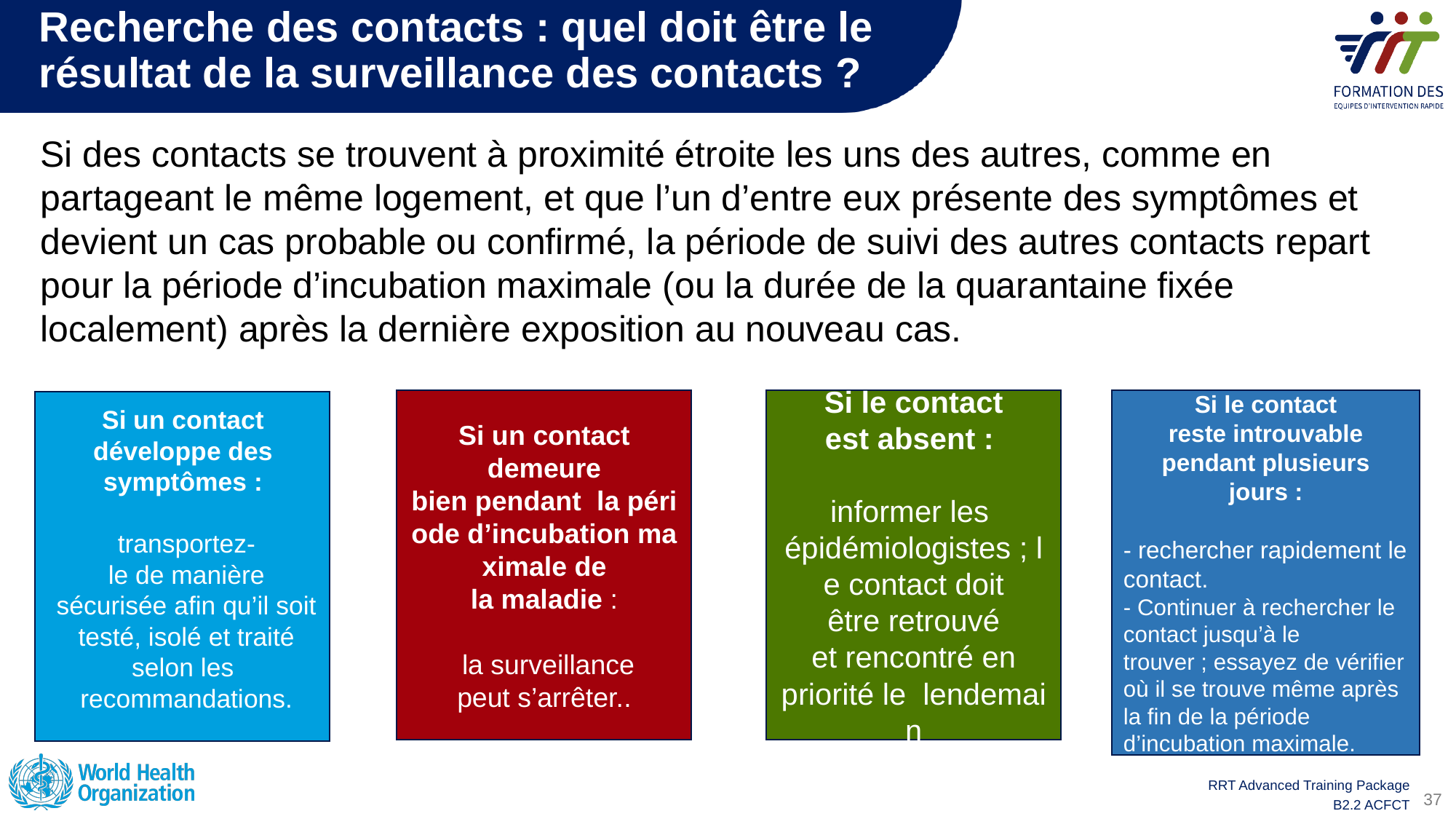

Recherche des contacts : quel doit être le résultat de la surveillance des contacts ?
Si des contacts se trouvent à proximité étroite les uns des autres, comme en partageant le même logement, et que l’un d’entre eux présente des symptômes et devient un cas probable ou confirmé, la période de suivi des autres contacts repart pour la période d’incubation maximale (ou la durée de la quarantaine fixée localement) après la dernière exposition au nouveau cas.

Si un contact demeure bien pendant  la période d’incubation maximale de la maladie :

 la surveillance peut s’arrêter..

Si le contact est absent :

informer les
épidémiologistes ; le contact doit être retrouvé et rencontré en priorité le  lendemain

Si le contact reste introuvable pendant plusieurs jours :

- rechercher rapidement le contact.
- Continuer à rechercher le contact jusqu’à le trouver ; essayez de vérifier où il se trouve même après la fin de la période d’incubation maximale.

Si un contact  développe des
symptômes :

transportez-le de manière sécurisée afin qu’il soit testé, isolé et traité selon les
recommandations.